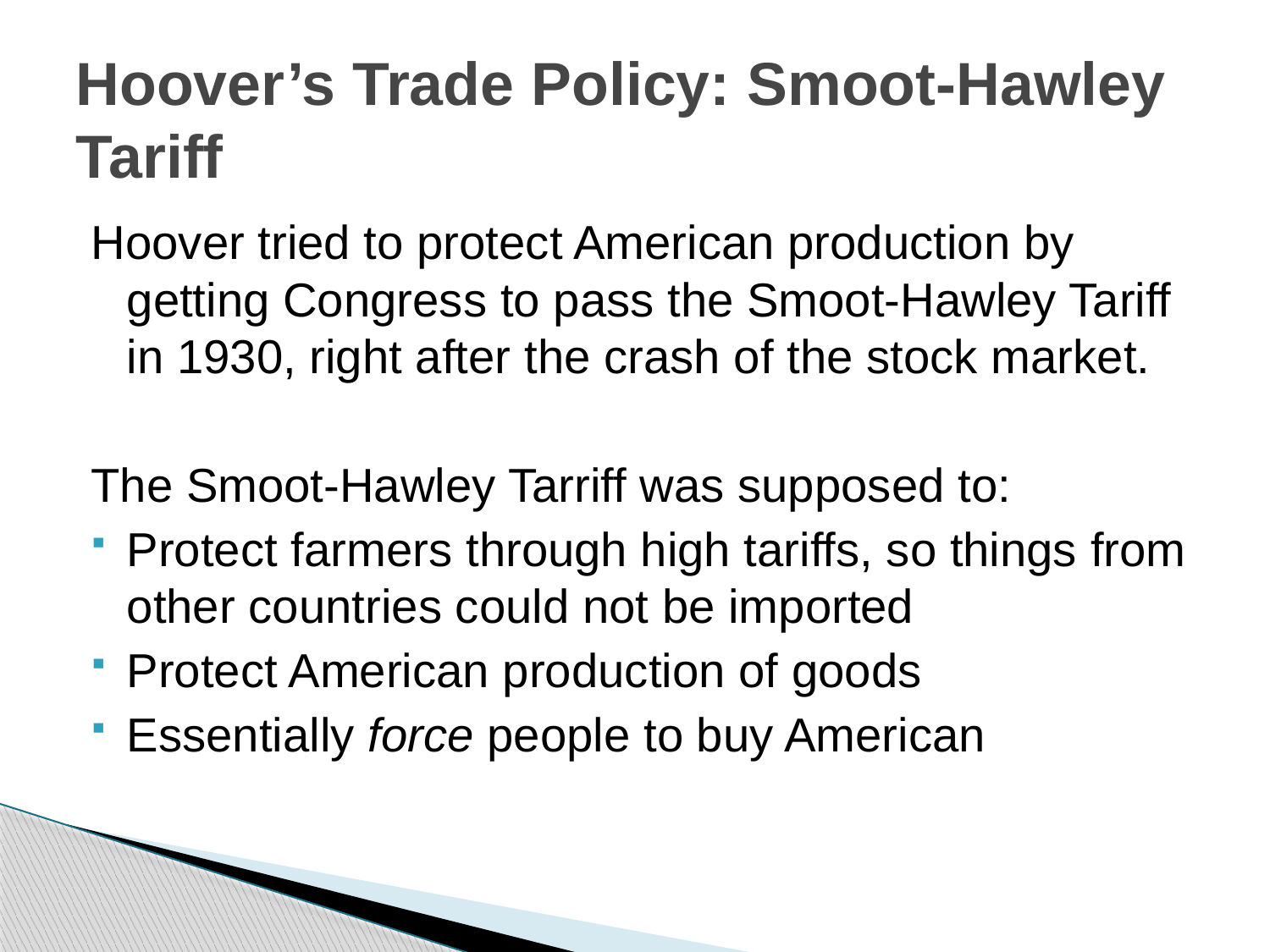

# Hoover’s Trade Policy: Smoot-Hawley Tariff
Hoover tried to protect American production by getting Congress to pass the Smoot-Hawley Tariff in 1930, right after the crash of the stock market.

The Smoot-Hawley Tarriff was supposed to:
Protect farmers through high tariffs, so things from other countries could not be imported
Protect American production of goods
Essentially force people to buy American